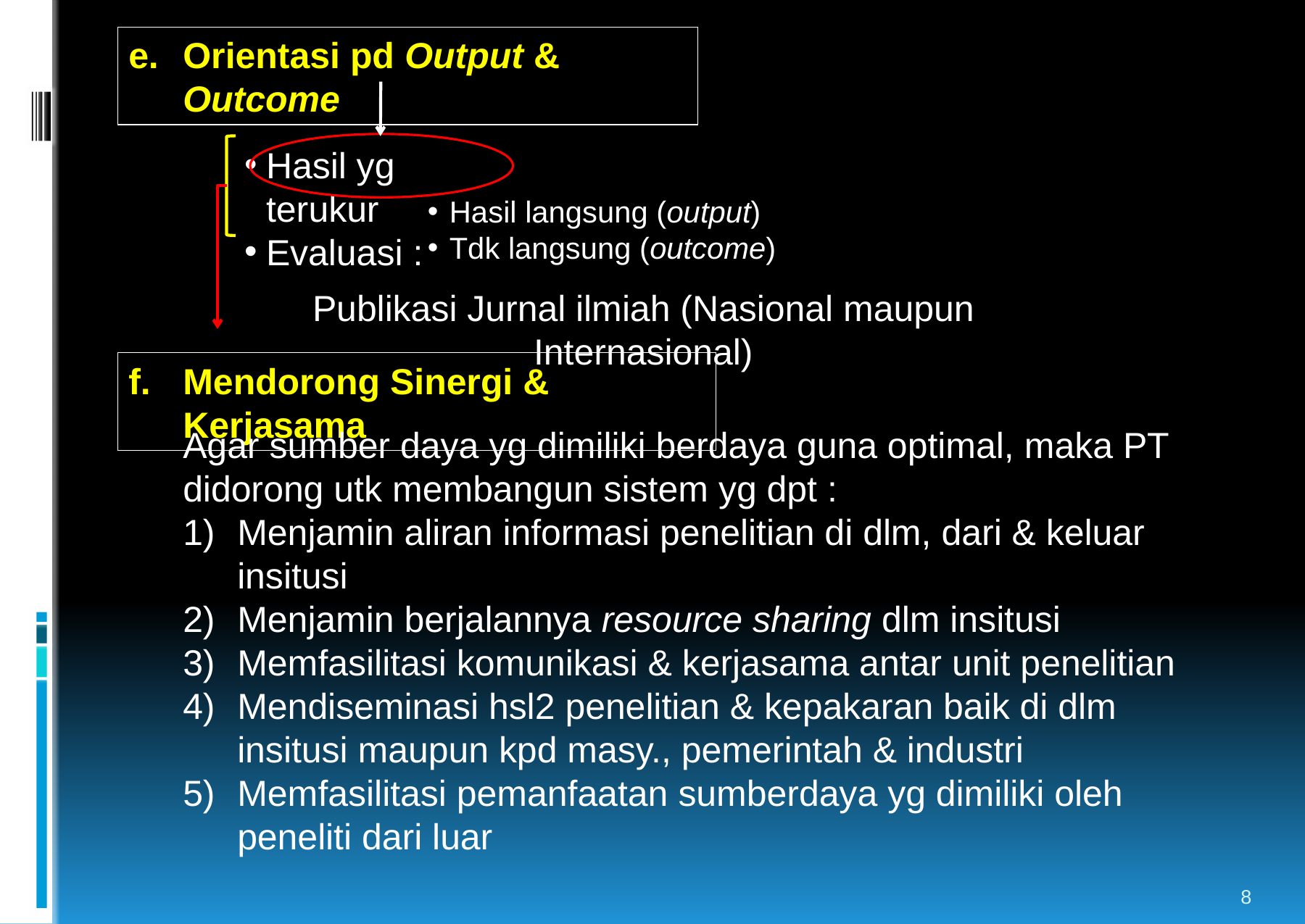

Orientasi pd Output & Outcome

Hasil yg terukur
Evaluasi :
Hasil langsung (output)
Tdk langsung (outcome)
Publikasi Jurnal ilmiah (Nasional maupun Internasional)
Mendorong Sinergi & Kerjasama
Agar sumber daya yg dimiliki berdaya guna optimal, maka PT didorong utk membangun sistem yg dpt :
Menjamin aliran informasi penelitian di dlm, dari & keluar insitusi
Menjamin berjalannya resource sharing dlm insitusi
Memfasilitasi komunikasi & kerjasama antar unit penelitian
Mendiseminasi hsl2 penelitian & kepakaran baik di dlm insitusi maupun kpd masy., pemerintah & industri
Memfasilitasi pemanfaatan sumberdaya yg dimiliki oleh peneliti dari luar
8